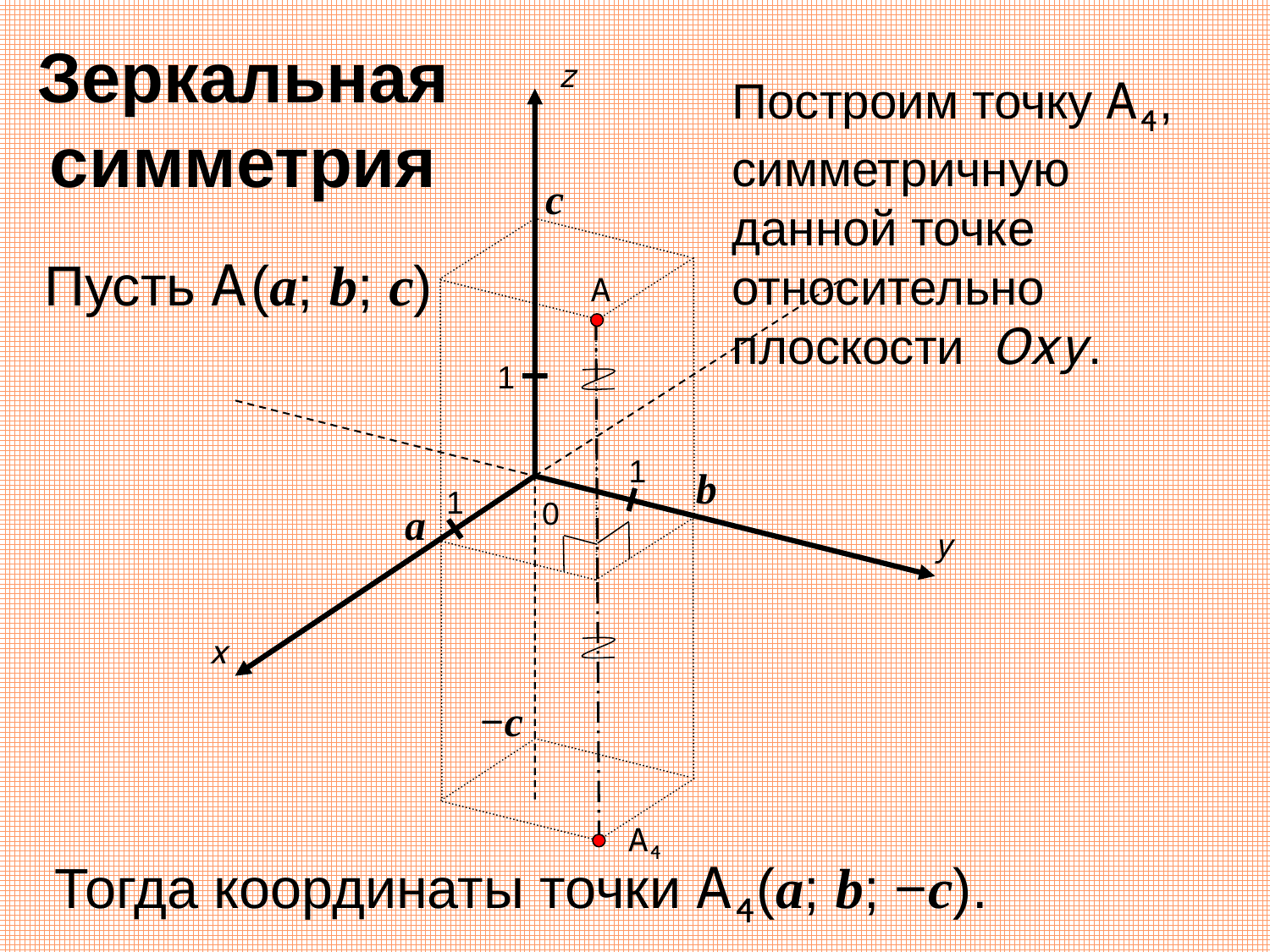

Зеркальная симметрия
z
Построим точку A4, симметричную данной точке относительно плоскости  Oxy.

c

Пусть A(a; b; c)

A

1

1
b

1
0

a

y

x

−c

A4

Тогда координаты точки A4(a; b; −c).